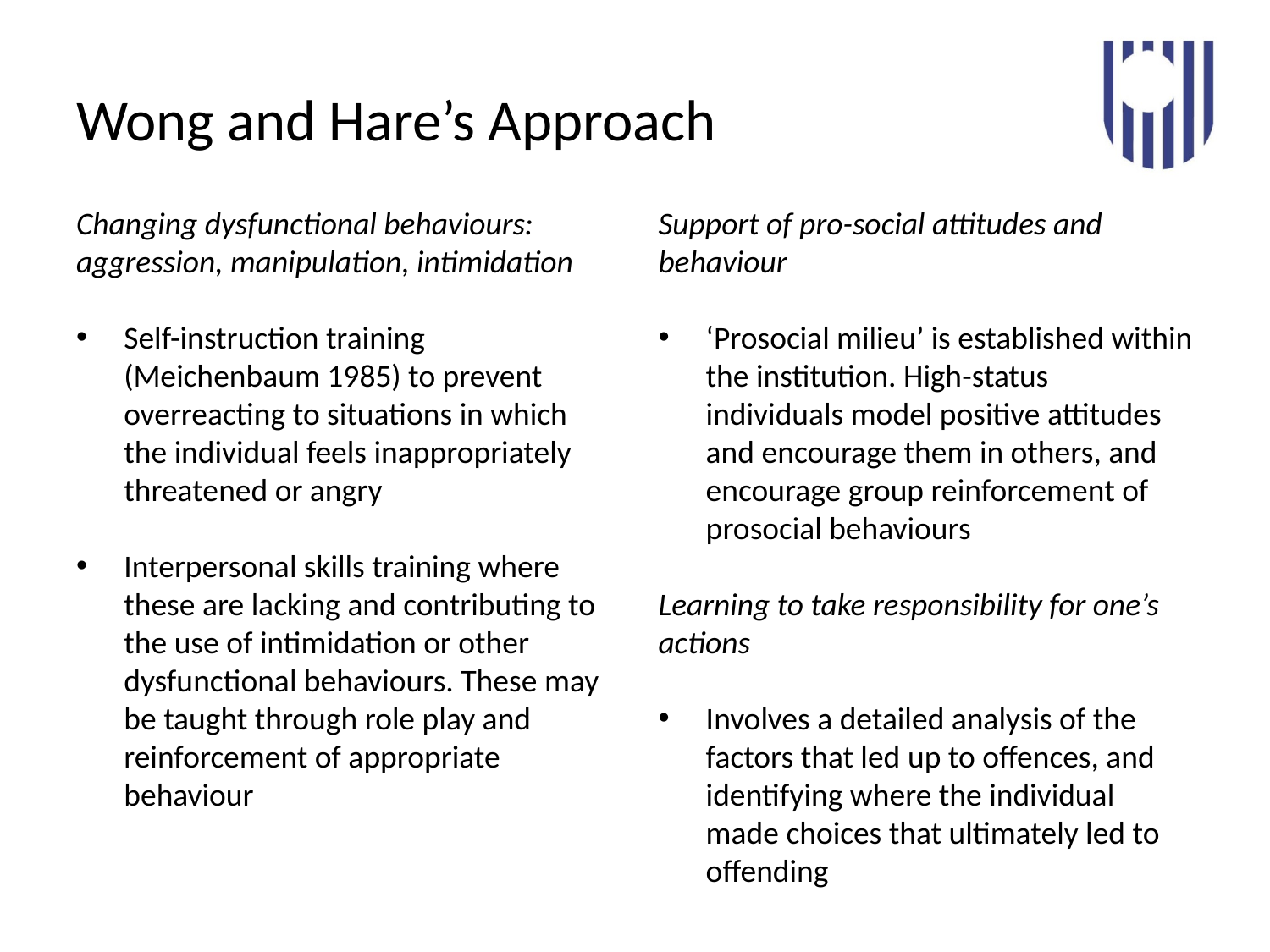

# Wong and Hare’s Approach
Changing dysfunctional behaviours: aggression, manipulation, intimidation

Self-instruction training (Meichenbaum 1985) to prevent overreacting to situations in which the individual feels inappropriately threatened or angry

Interpersonal skills training where these are lacking and contributing to the use of intimidation or other dysfunctional behaviours. These may be taught through role play and reinforcement of appropriate behaviour
Support of pro-social attitudes and behaviour

‘Prosocial milieu’ is established within the institution. High-status individuals model positive attitudes and encourage them in others, and encourage group reinforcement of prosocial behaviours

Learning to take responsibility for one’s actions

Involves a detailed analysis of the factors that led up to offences, and identifying where the individual made choices that ultimately led to offending